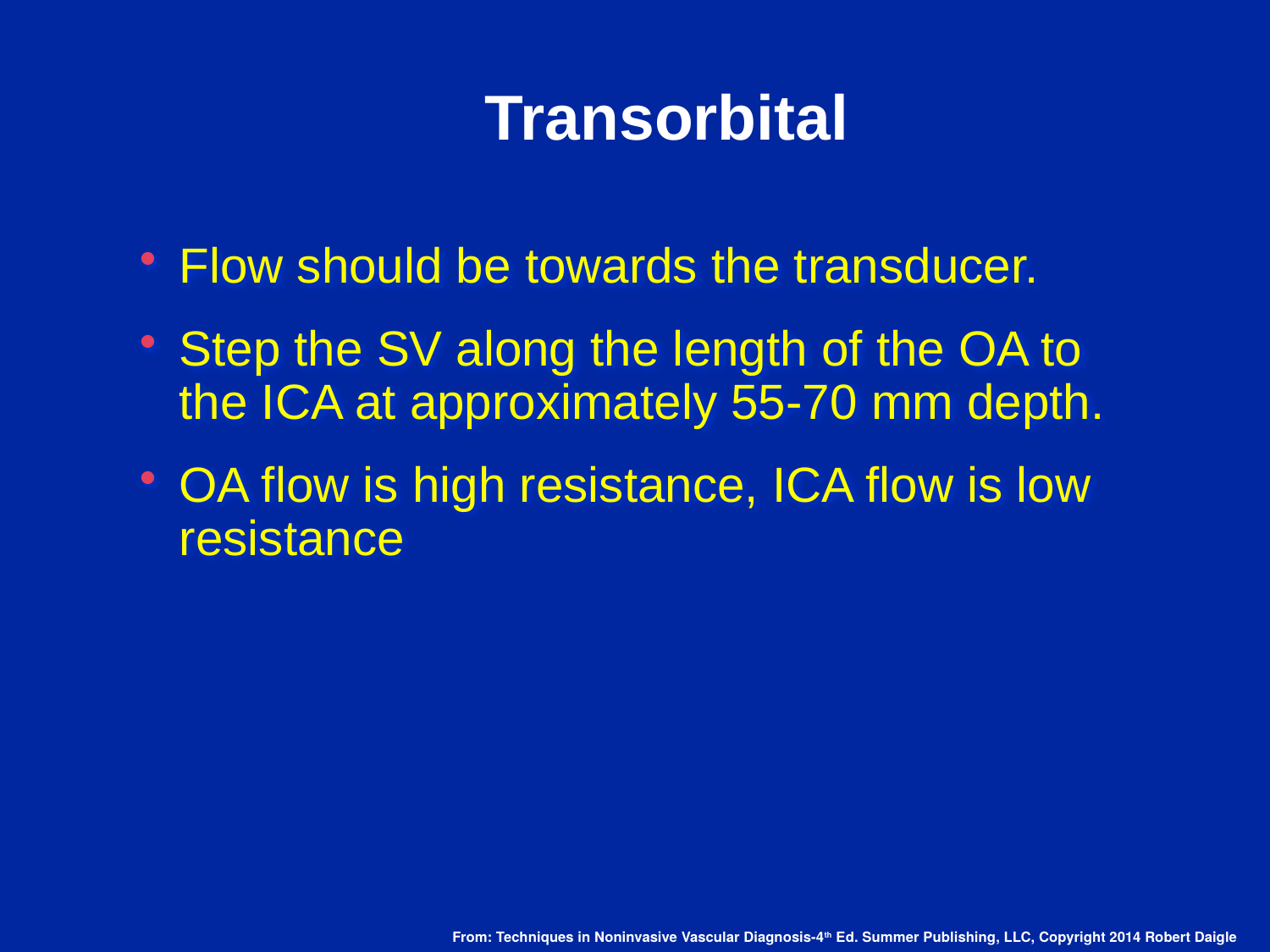

# Transorbital
Flow should be towards the transducer.
Step the SV along the length of the OA to the ICA at approximately 55-70 mm depth.
OA flow is high resistance, ICA flow is low resistance